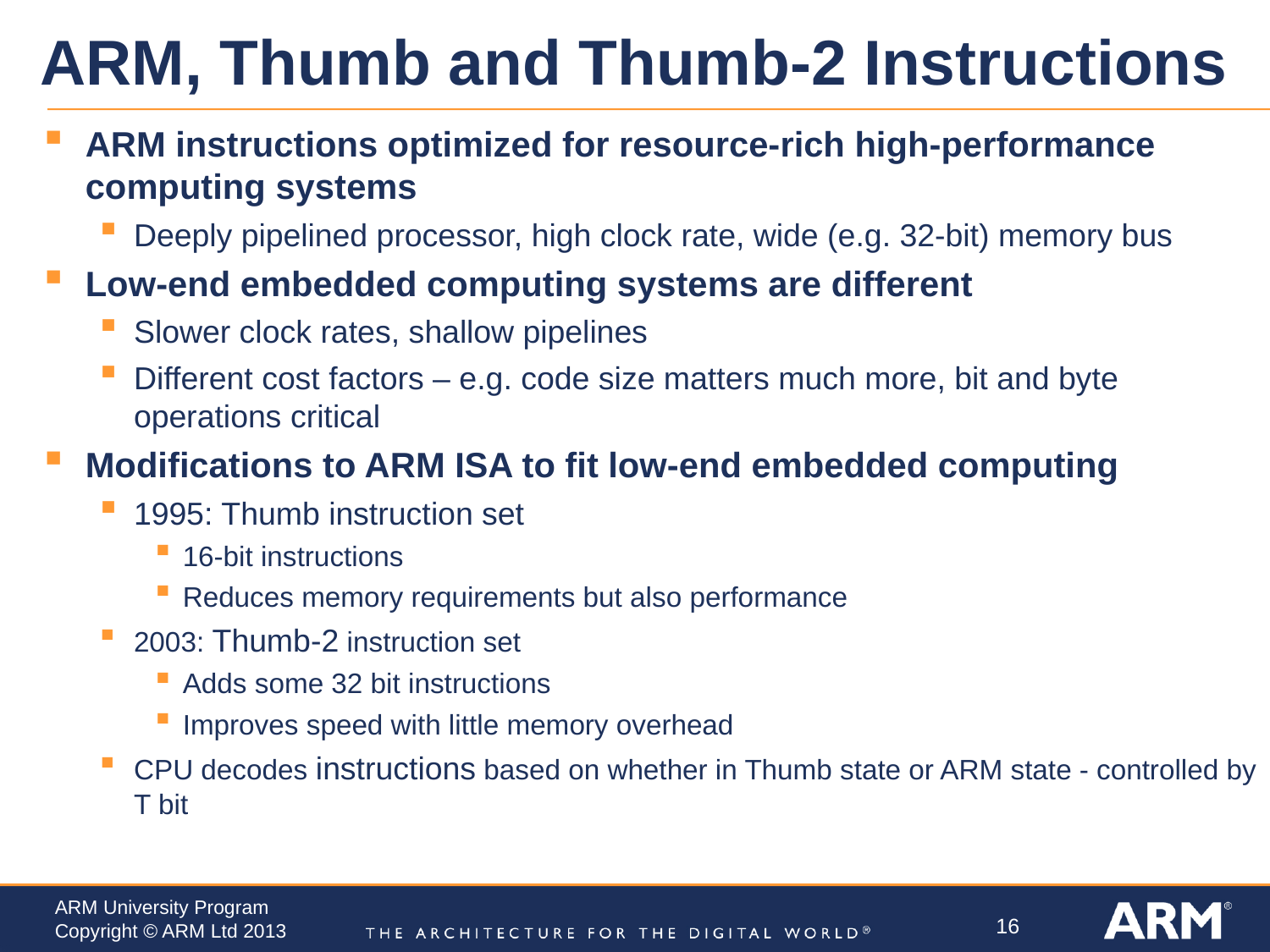

# ARM, Thumb and Thumb-2 Instructions
ARM instructions optimized for resource-rich high-performance computing systems
Deeply pipelined processor, high clock rate, wide (e.g. 32-bit) memory bus
Low-end embedded computing systems are different
Slower clock rates, shallow pipelines
Different cost factors – e.g. code size matters much more, bit and byte operations critical
Modifications to ARM ISA to fit low-end embedded computing
1995: Thumb instruction set
16-bit instructions
Reduces memory requirements but also performance
2003: Thumb-2 instruction set
Adds some 32 bit instructions
Improves speed with little memory overhead
CPU decodes instructions based on whether in Thumb state or ARM state - controlled by T bit